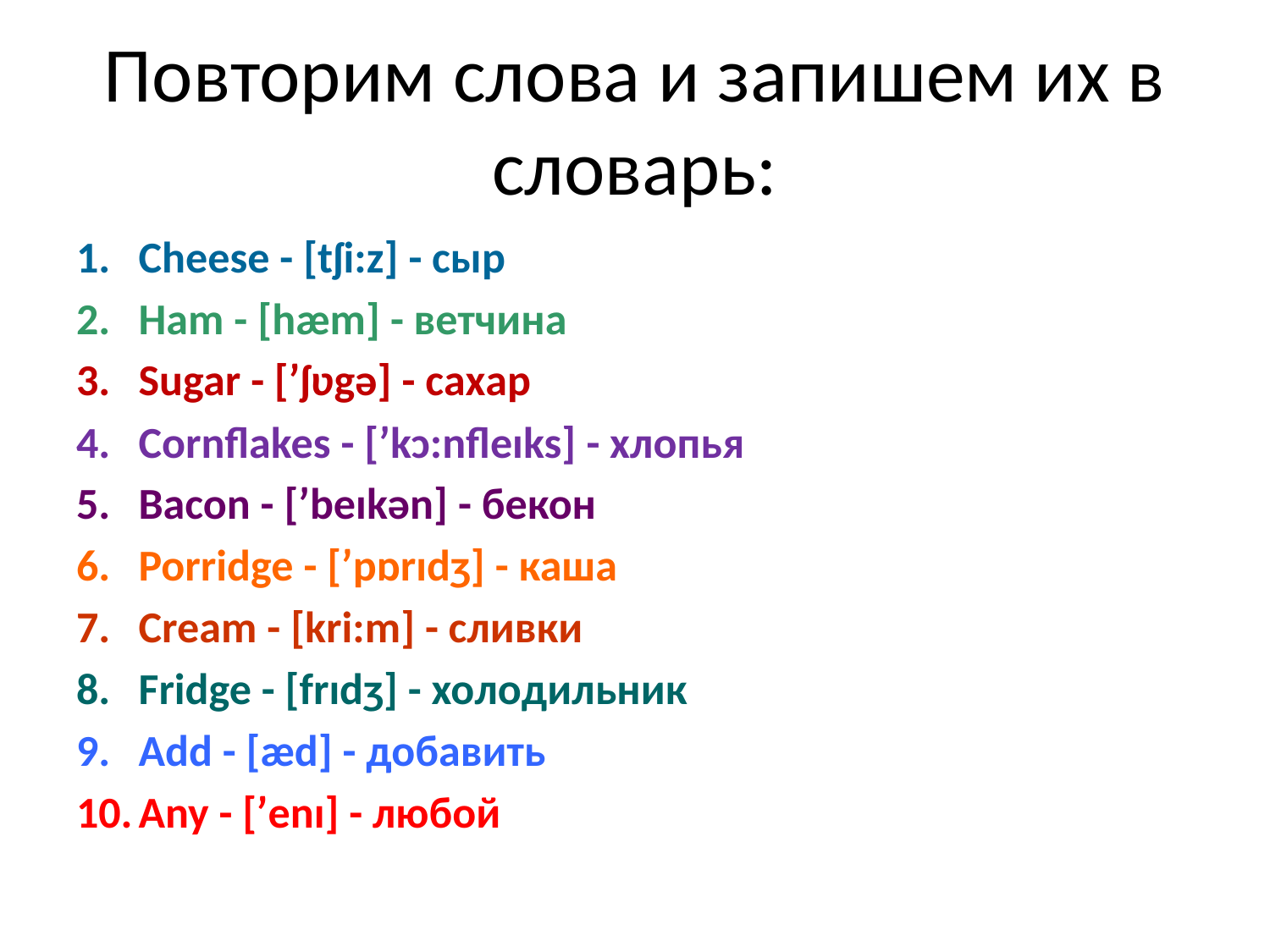

# Повторим слова и запишем их в словарь:
Cheese - [tʃi:z] - сыр
Ham - [hæm] - ветчина
Sugar - [ʹʃʋgə] - сахар
Cornflakes - [ʹkɔ:nfleıks] - хлопья
Bacon - [ʹbeıkən] - бекон
Porridge - [ʹpɒrıdʒ] - каша
Cream - [kri:m] - сливки
Fridge - [frıdʒ] - холодильник
Add - [æd] - добавить
Any - [ʹenı] - любой